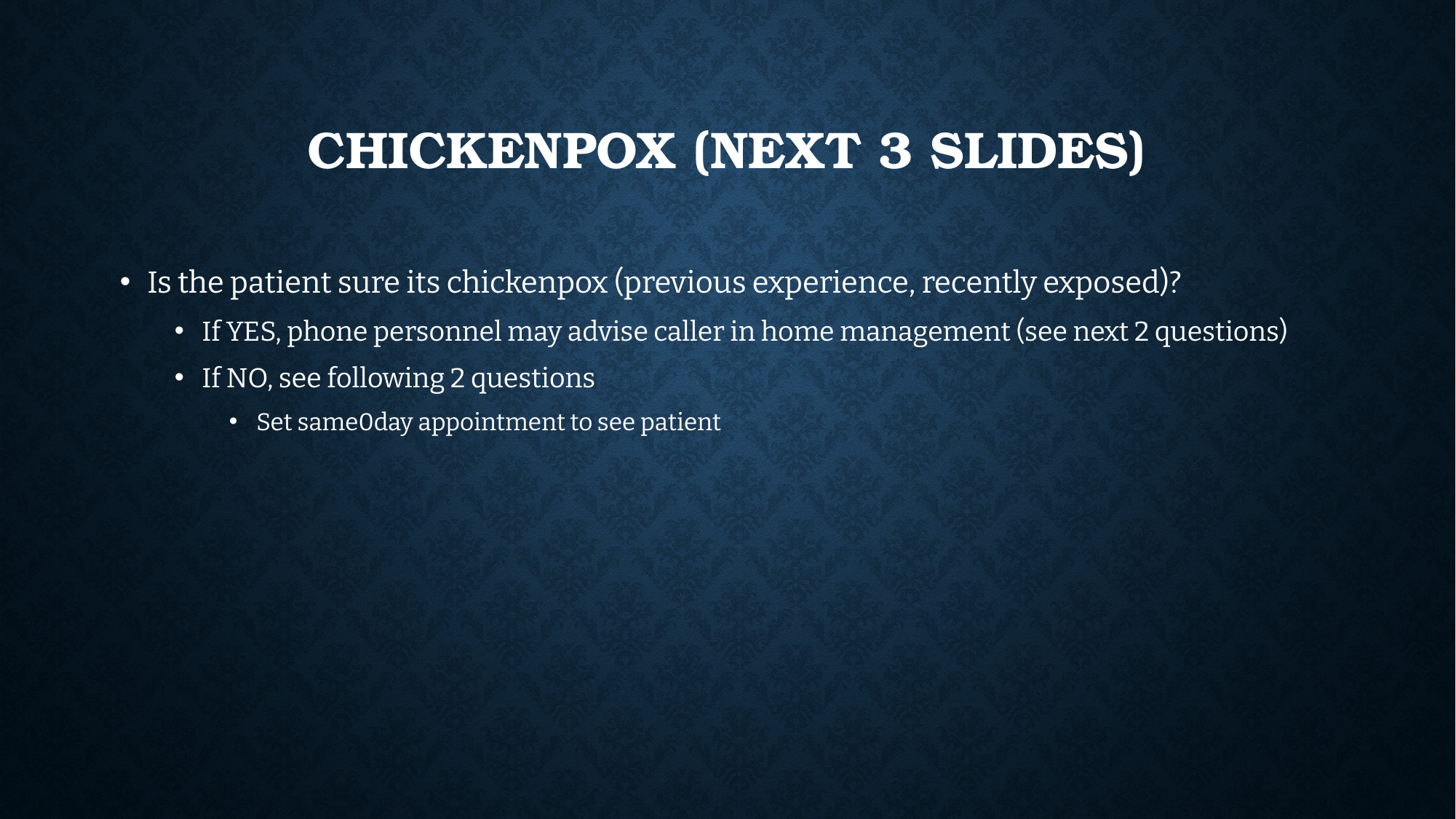

# Chickenpox (next 3 slides)
Is the patient sure its chickenpox (previous experience, recently exposed)?
If YES, phone personnel may advise caller in home management (see next 2 questions)
If NO, see following 2 questions
Set same0day appointment to see patient